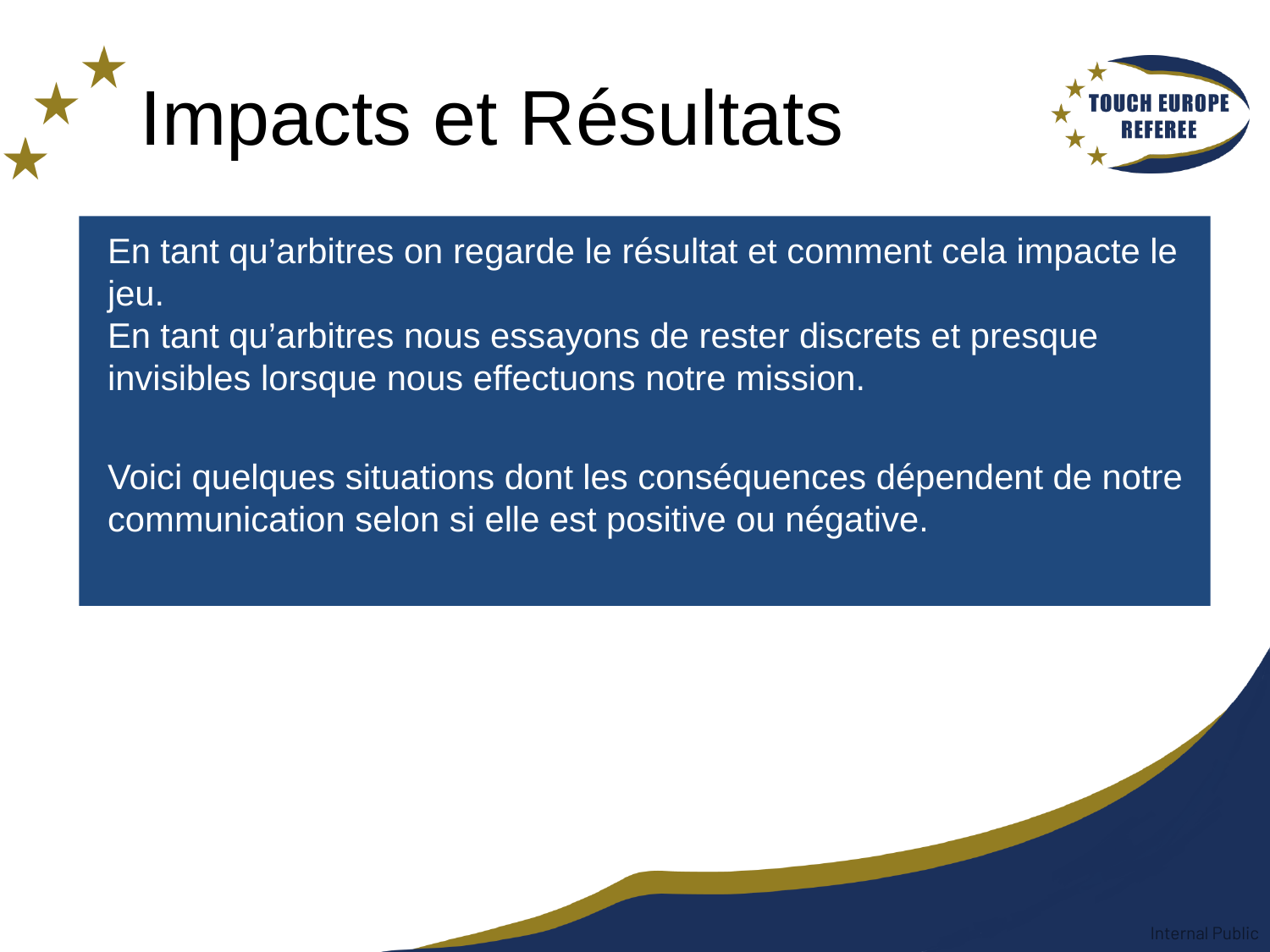

# Impacts et Résultats

En tant qu’arbitres on regarde le résultat et comment cela impacte le jeu.
En tant qu’arbitres nous essayons de rester discrets et presque invisibles lorsque nous effectuons notre mission.

Voici quelques situations dont les conséquences dépendent de notre communication selon si elle est positive ou négative.